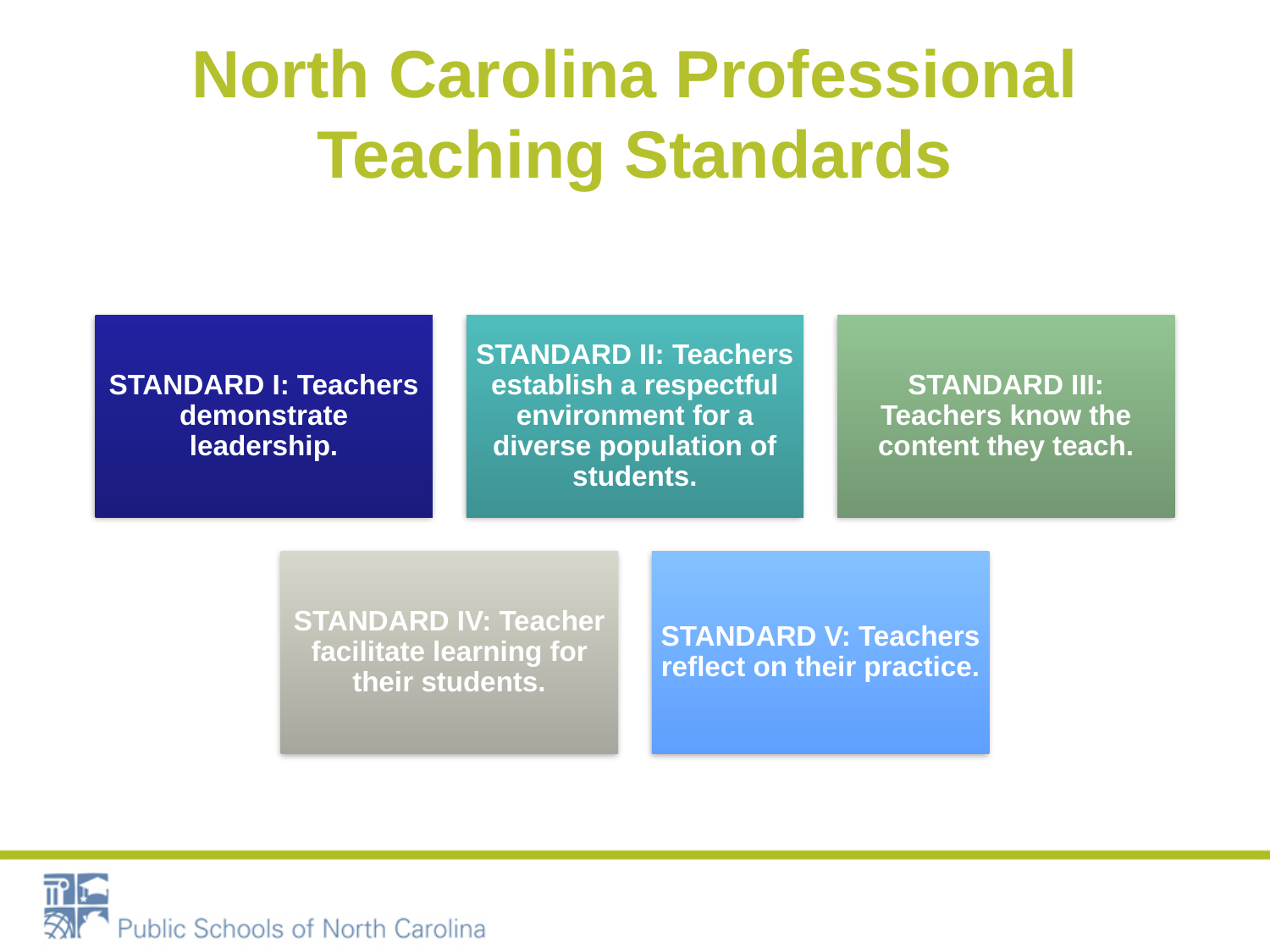

# North Carolina Professional Teaching Standards
STANDARD I: Teachers demonstrate leadership.
STANDARD II: Teachers establish a respectful environment for a diverse population of students.
STANDARD III: Teachers know the content they teach.
STANDARD IV: Teacher facilitate learning for their students.
STANDARD V: Teachers reflect on their practice.